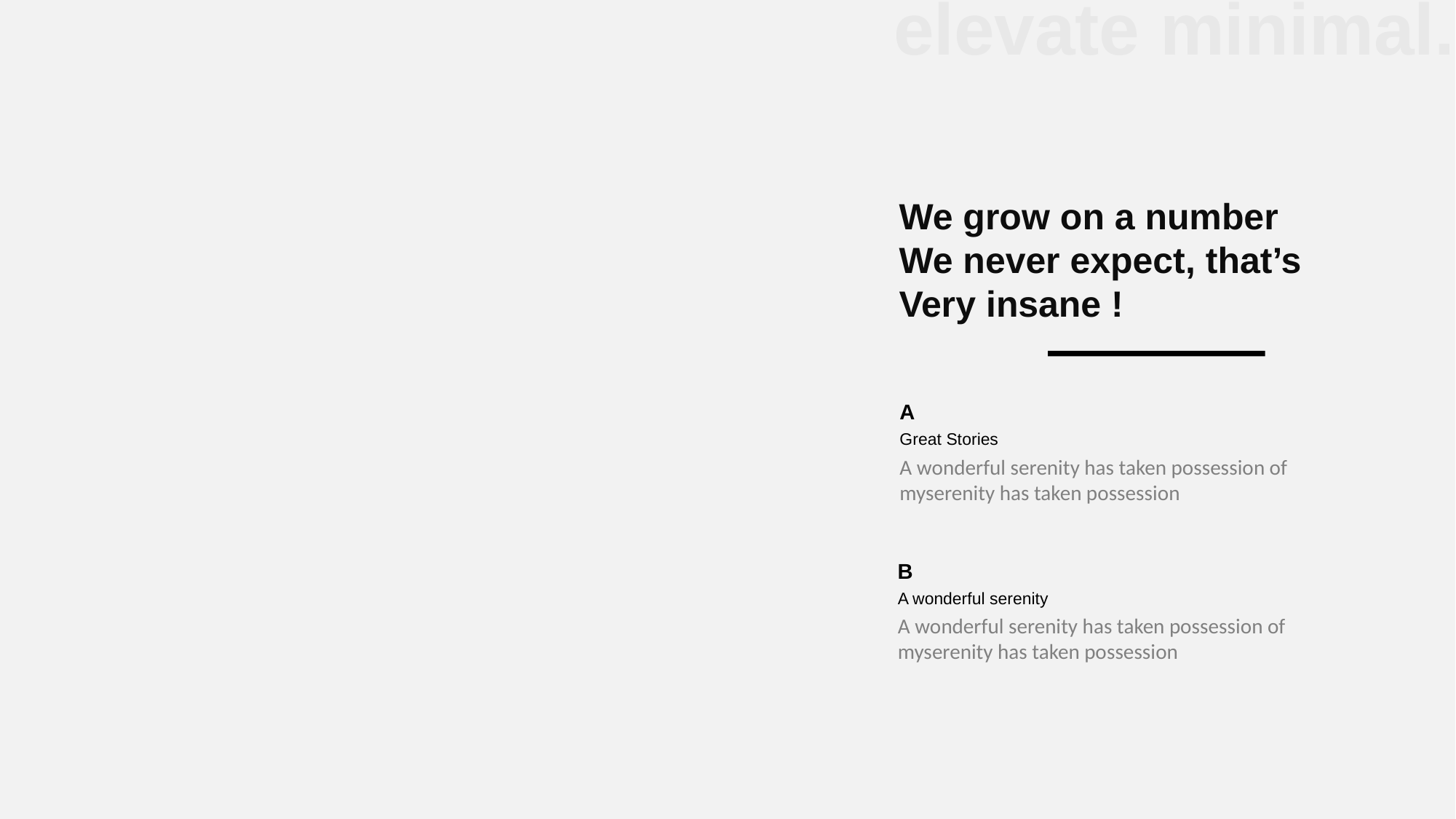

elevate minimal.

We grow on a number
We never expect, that’s
Very insane !

A
Great Stories
A wonderful serenity has taken possession of myserenity has taken possession
B
A wonderful serenity
A wonderful serenity has taken possession of myserenity has taken possession